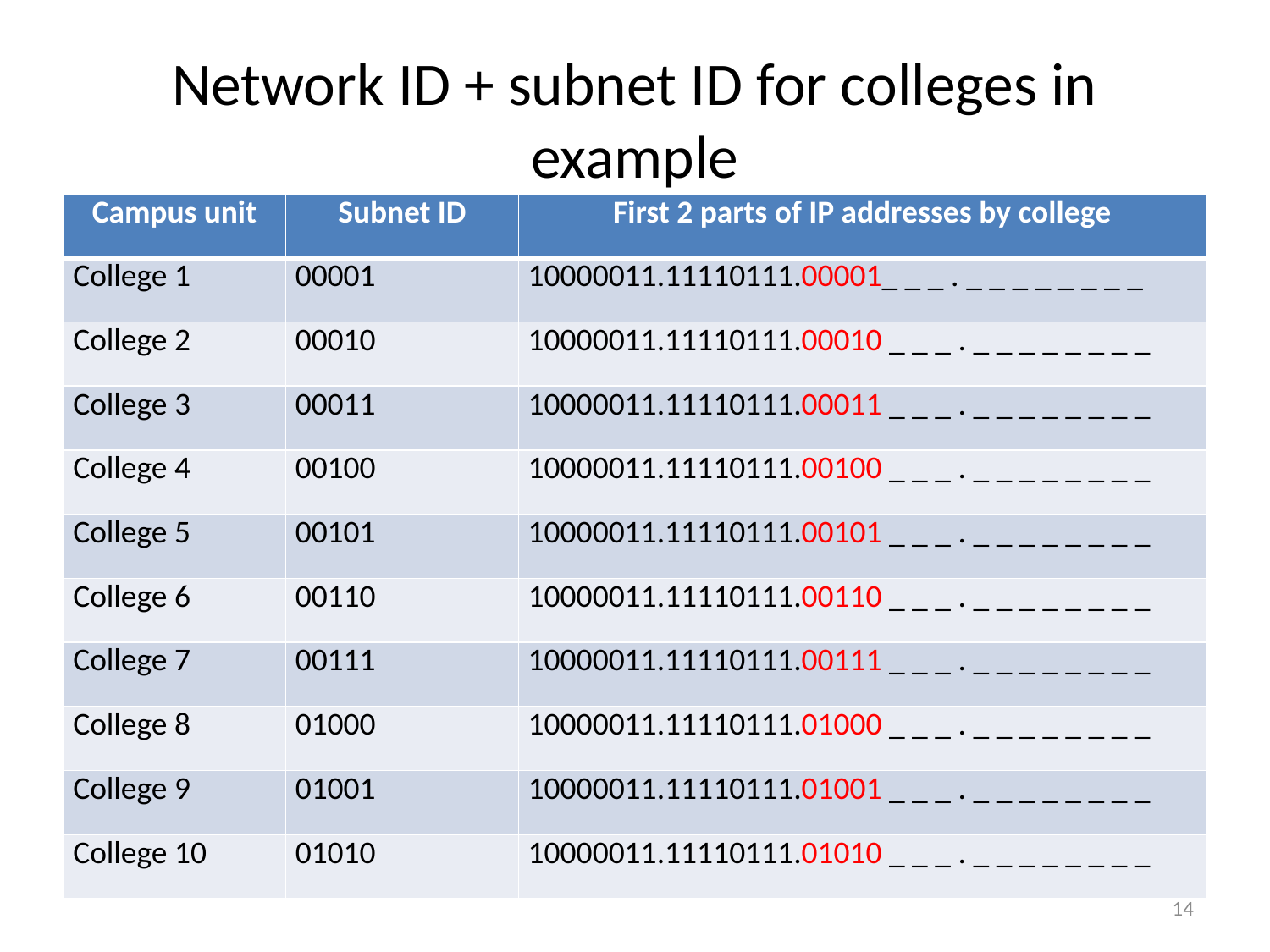

# Network ID + subnet ID for colleges in example
| Campus unit | Subnet ID | First 2 parts of IP addresses by college |
| --- | --- | --- |
| College 1 | 00001 | 10000011.11110111.00001\_ \_ \_ . \_ \_ \_ \_ \_ \_ \_ \_ |
| College 2 | 00010 | 10000011.11110111.00010 \_ \_ \_ . \_ \_ \_ \_ \_ \_ \_ \_ |
| College 3 | 00011 | 10000011.11110111.00011 \_ \_ \_ . \_ \_ \_ \_ \_ \_ \_ \_ |
| College 4 | 00100 | 10000011.11110111.00100 \_ \_ \_ . \_ \_ \_ \_ \_ \_ \_ \_ |
| College 5 | 00101 | 10000011.11110111.00101 \_ \_ \_ . \_ \_ \_ \_ \_ \_ \_ \_ |
| College 6 | 00110 | 10000011.11110111.00110 \_ \_ \_ . \_ \_ \_ \_ \_ \_ \_ \_ |
| College 7 | 00111 | 10000011.11110111.00111 \_ \_ \_ . \_ \_ \_ \_ \_ \_ \_ \_ |
| College 8 | 01000 | 10000011.11110111.01000 \_ \_ \_ . \_ \_ \_ \_ \_ \_ \_ \_ |
| College 9 | 01001 | 10000011.11110111.01001 \_ \_ \_ . \_ \_ \_ \_ \_ \_ \_ \_ |
| College 10 | 01010 | 10000011.11110111.01010 \_ \_ \_ . \_ \_ \_ \_ \_ \_ \_ \_ |
14